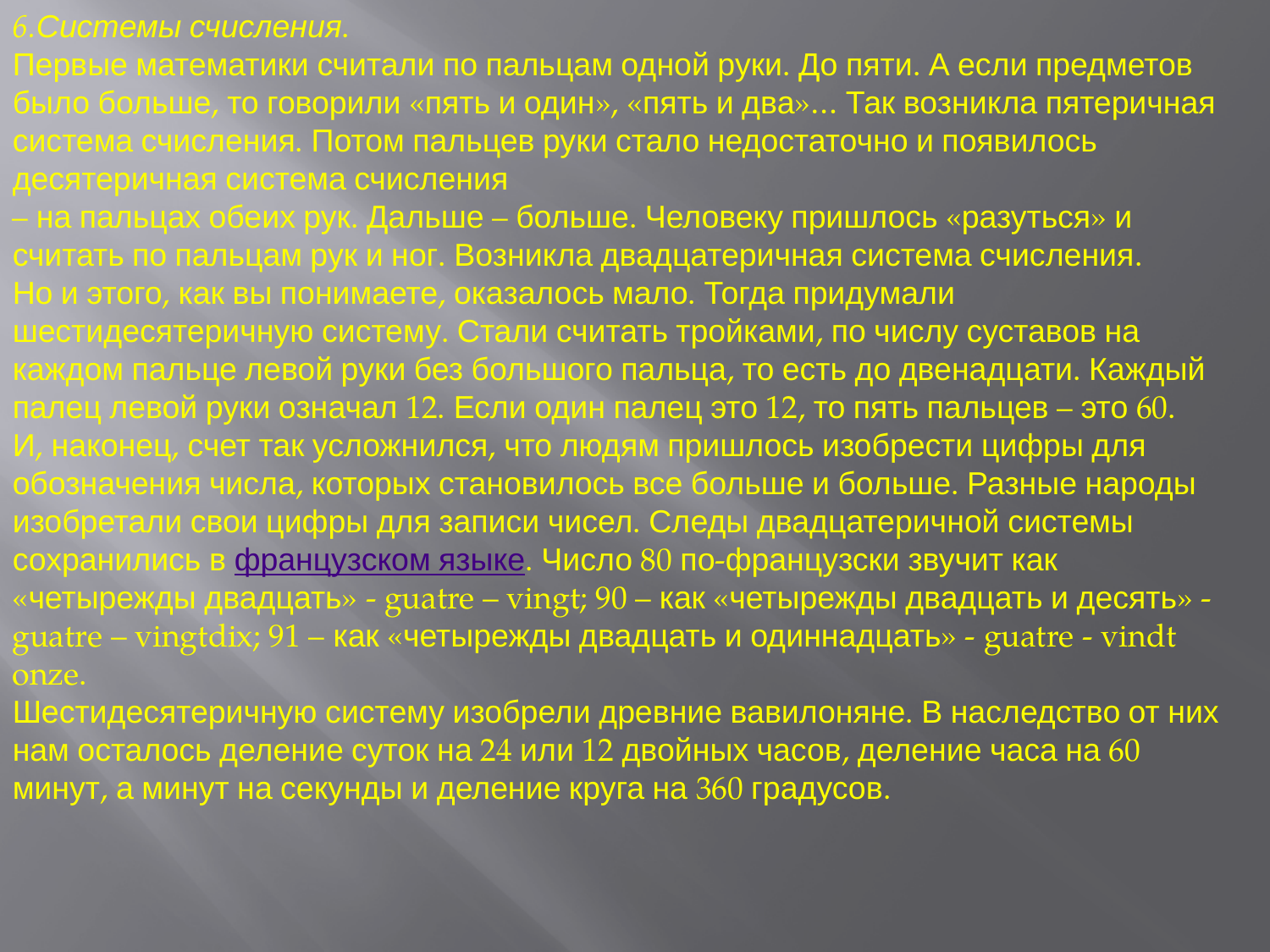

6.Системы счисления.
Первые математики считали по пальцам одной руки. До пяти. А если предметов было больше, то говорили «пять и один», «пять и два»… Так возникла пятеричная система счисления. Потом пальцев руки стало недостаточно и появилось десятеричная система счисления
– на пальцах обеих рук. Дальше – больше. Человеку пришлось «разуться» и считать по пальцам рук и ног. Возникла двадцатеричная система счисления.
Но и этого, как вы понимаете, оказалось мало. Тогда придумали шестидесятеричную систему. Стали считать тройками, по числу суставов на каждом пальце левой руки без большого пальца, то есть до двенадцати. Каждый палец левой руки означал 12. Если один палец это 12, то пять пальцев – это 60.
И, наконец, счет так усложнился, что людям пришлось изобрести цифры для обозначения числа, которых становилось все больше и больше. Разные народы изобретали свои цифры для записи чисел. Следы двадцатеричной системы сохранились в французском языке. Число 80 по-французски звучит как «четырежды двадцать» - guatre – vingt; 90 – как «четырежды двадцать и десять» - guatre – vingtdix; 91 – как «четырежды двадцать и одиннадцать» - guatre - vindt onze.
Шестидесятеричную систему изобрели древние вавилоняне. В наследство от них нам осталось деление суток на 24 или 12 двойных часов, деление часа на 60 минут, а минут на секунды и деление круга на 360 градусов.